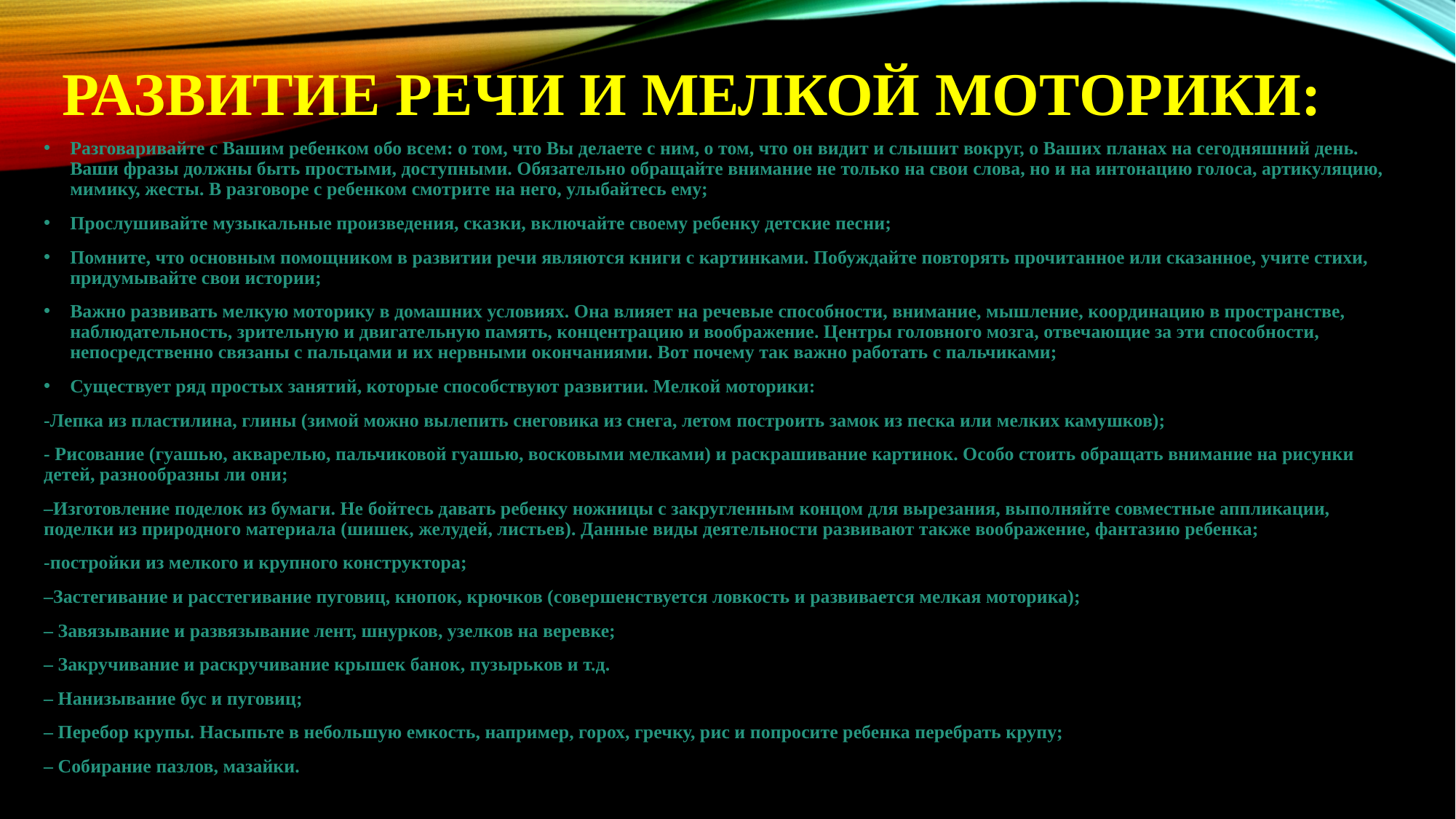

# Развитие речи и мелкой моторики:
Разговаривайте с Вашим ребенком обо всем: о том, что Вы делаете с ним, о том, что он видит и слышит вокруг, о Ваших планах на сегодняшний день. Ваши фразы должны быть простыми, доступными. Обязательно обращайте внимание не только на свои слова, но и на интонацию голоса, артикуляцию, мимику, жесты. В разговоре с ребенком смотрите на него, улыбайтесь ему;
Прослушивайте музыкальные произведения, сказки, включайте своему ребенку детские песни;
Помните, что основным помощником в развитии речи являются книги с картинками. Побуждайте повторять прочитанное или сказанное, учите стихи, придумывайте свои истории;
Важно развивать мелкую моторику в домашних условиях. Она влияет на речевые способности, внимание, мышление, координацию в пространстве, наблюдательность, зрительную и двигательную память, концентрацию и воображение. Центры головного мозга, отвечающие за эти способности, непосредственно связаны с пальцами и их нервными окончаниями. Вот почему так важно работать с пальчиками;
Существует ряд простых занятий, которые способствуют развитии. Мелкой моторики:
-Лепка из пластилина, глины (зимой можно вылепить снеговика из снега, летом построить замок из песка или мелких камушков);
- Рисование (гуашью, акварелью, пальчиковой гуашью, восковыми мелками) и раскрашивание картинок. Особо стоить обращать внимание на рисунки детей, разнообразны ли они;
–Изготовление поделок из бумаги. Не бойтесь давать ребенку ножницы с закругленным концом для вырезания, выполняйте совместные аппликации, поделки из природного материала (шишек, желудей, листьев). Данные виды деятельности развивают также воображение, фантазию ребенка;
-постройки из мелкого и крупного конструктора;
–Застегивание и расстегивание пуговиц, кнопок, крючков (совершенствуется ловкость и развивается мелкая моторика);
– Завязывание и развязывание лент, шнурков, узелков на веревке;
– Закручивание и раскручивание крышек банок, пузырьков и т.д.
– Нанизывание бус и пуговиц;
– Перебор крупы. Насыпьте в небольшую емкость, например, горох, гречку, рис и попросите ребенка перебрать крупу;
– Собирание пазлов, мазайки.